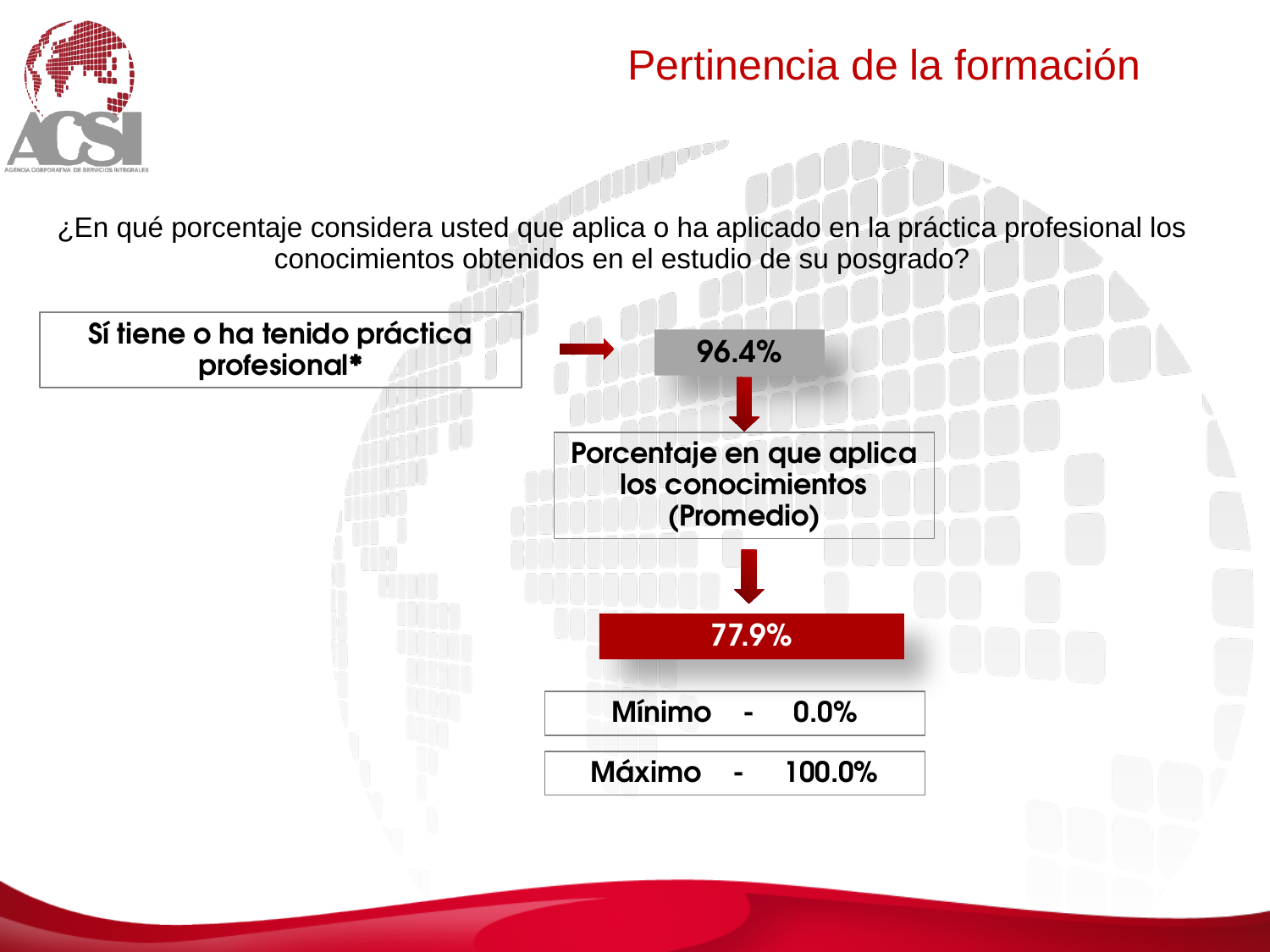

Pertinencia de la formación
¿En qué porcentaje considera usted que aplica o ha aplicado en la práctica profesional los conocimientos obtenidos en el estudio de su posgrado?
Sí tiene o ha tenido práctica profesional*
96.4%

Porcentaje en que aplica los conocimientos
(Promedio)

77.9%
Mínimo    -     0.0%
Máximo    -     100.0%